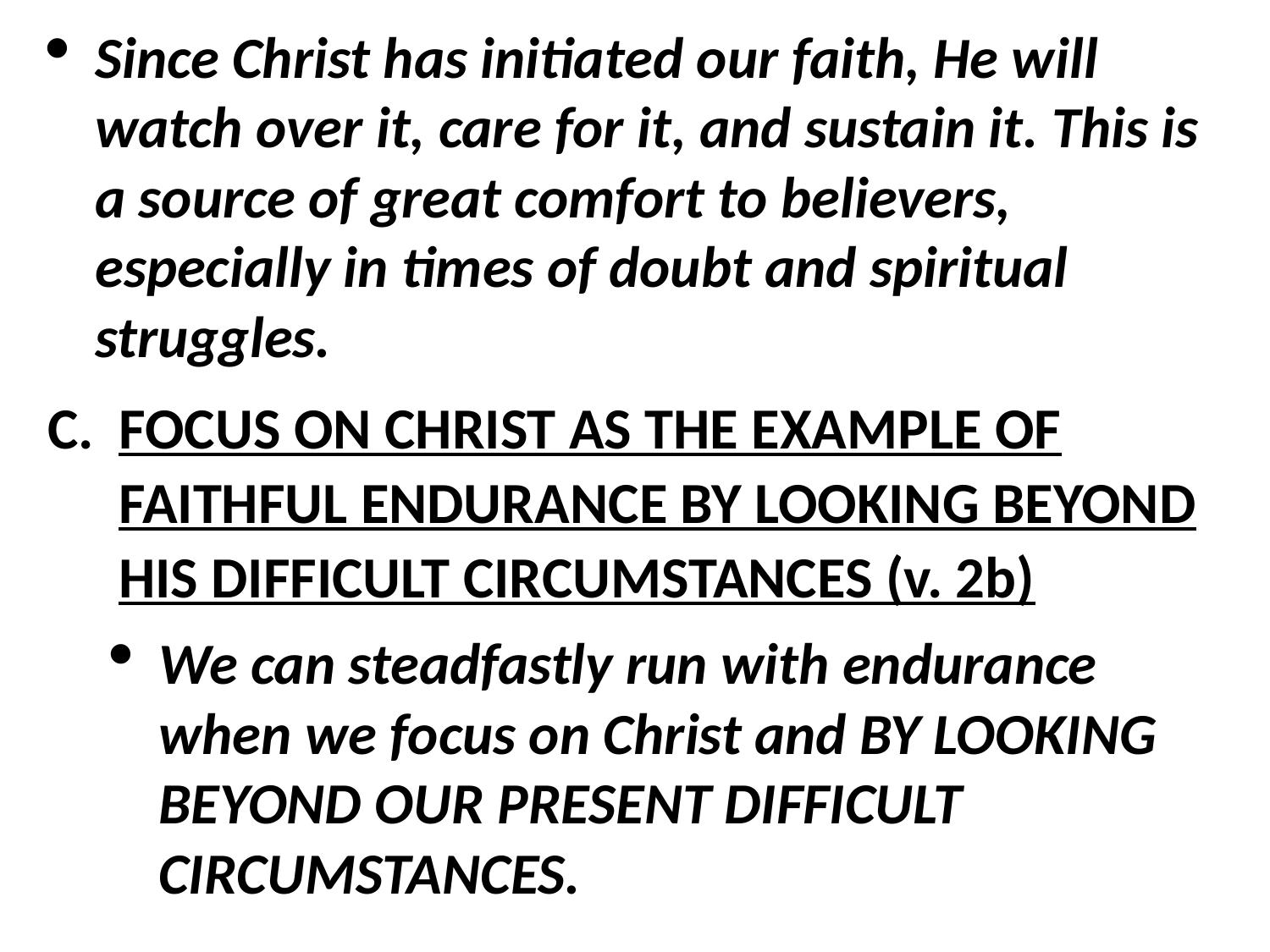

Since Christ has initiated our faith, He will watch over it, care for it, and sustain it. This is a source of great comfort to believers, especially in times of doubt and spiritual struggles.

FOCUS ON CHRIST AS THE EXAMPLE OF FAITHFUL ENDURANCE BY LOOKING BEYOND HIS DIFFICULT CIRCUMSTANCES (v. 2b)

We can steadfastly run with endurance when we focus on Christ and BY LOOKING BEYOND OUR PRESENT DIFFICULT CIRCUMSTANCES.